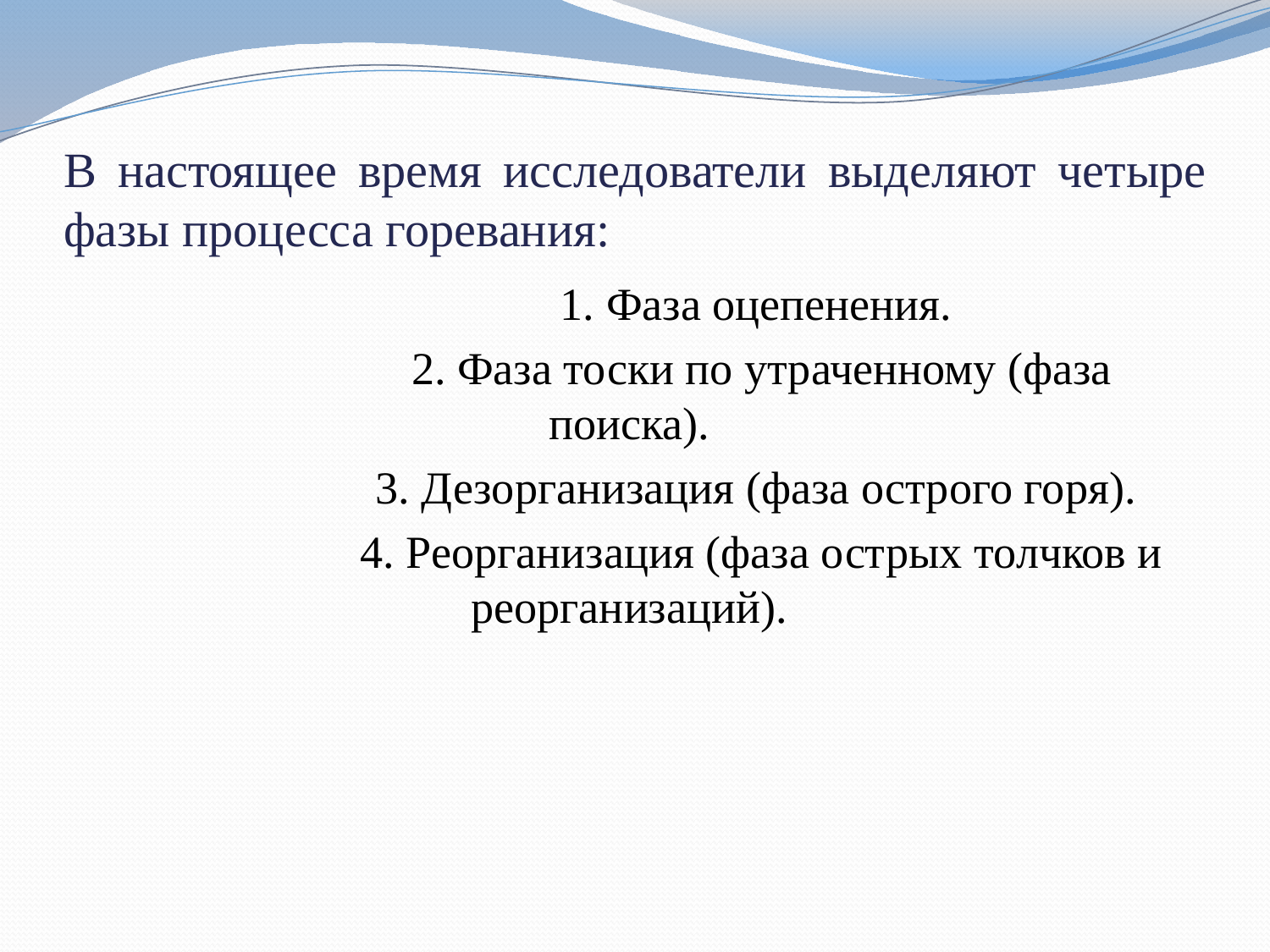

# В настоящее время исследователи выделяют четыре фазы процесса горевания:
		1. Фаза оцепенения.
		2. Фаза тоски по утраченному (фаза поиска).
		3. Дезорганизация (фаза острого горя).
		4. Реорганизация (фаза острых толчков и реорганизаций).